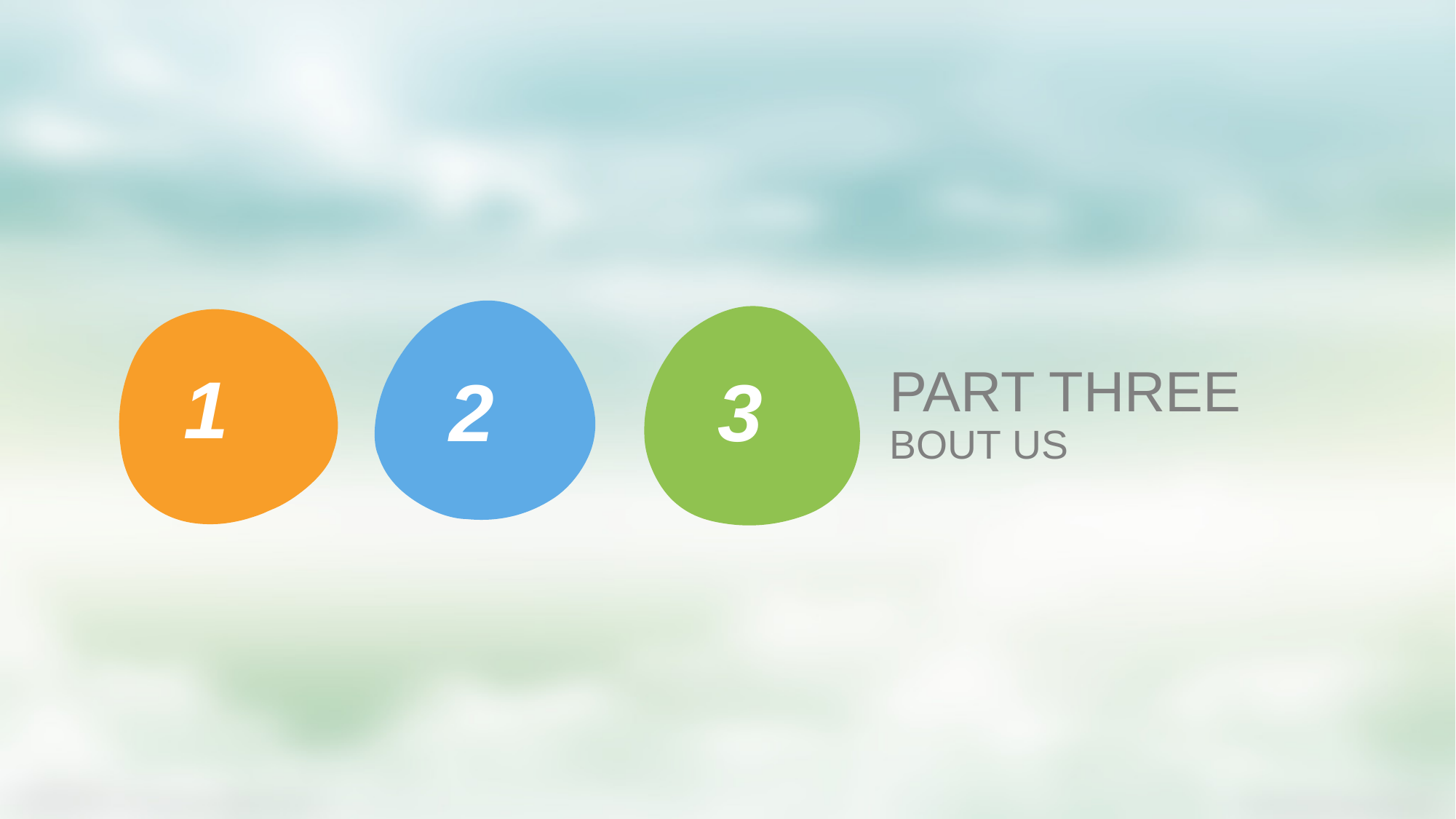

1
2
3
PART THREE
BOUT US

13